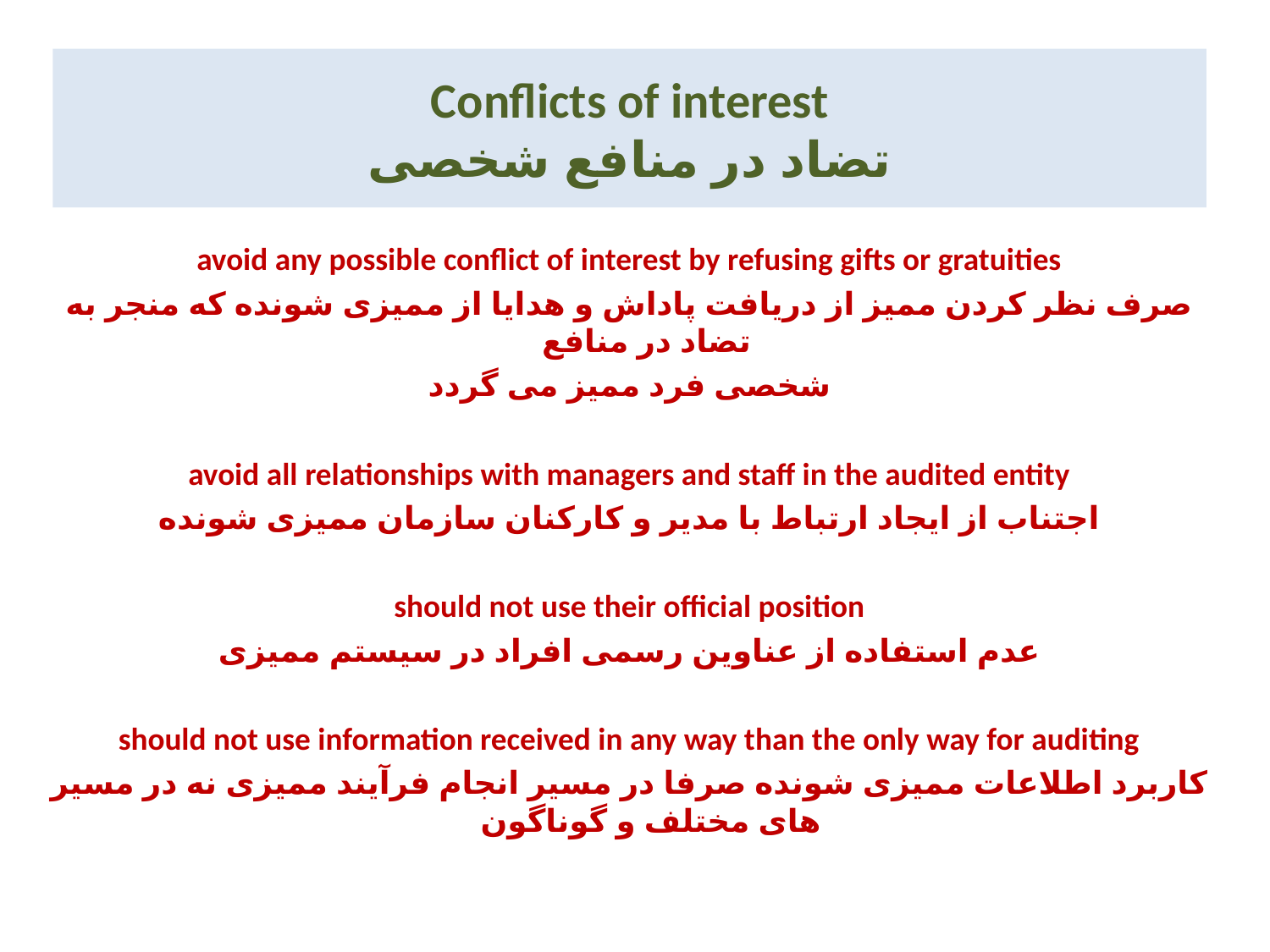

# Conflicts of interest تضاد در منافع شخصی
avoid any possible conflict of interest by refusing gifts or gratuities
صرف نظر کردن ممیز از دریافت پاداش و هدایا از ممیزی شونده که منجر به تضاد در منافع
شخصی فرد ممیز می گردد

avoid all relationships with managers and staff in the audited entity
اجتناب از ایجاد ارتباط با مدیر و کارکنان سازمان ممیزی شونده

should not use their official position
عدم استفاده از عناوین رسمی افراد در سیستم ممیزی

should not use information received in any way than the only way for auditing
کاربرد اطلاعات ممیزی شونده صرفا در مسیر انجام فرآیند ممیزی نه در مسیر های مختلف و گوناگون